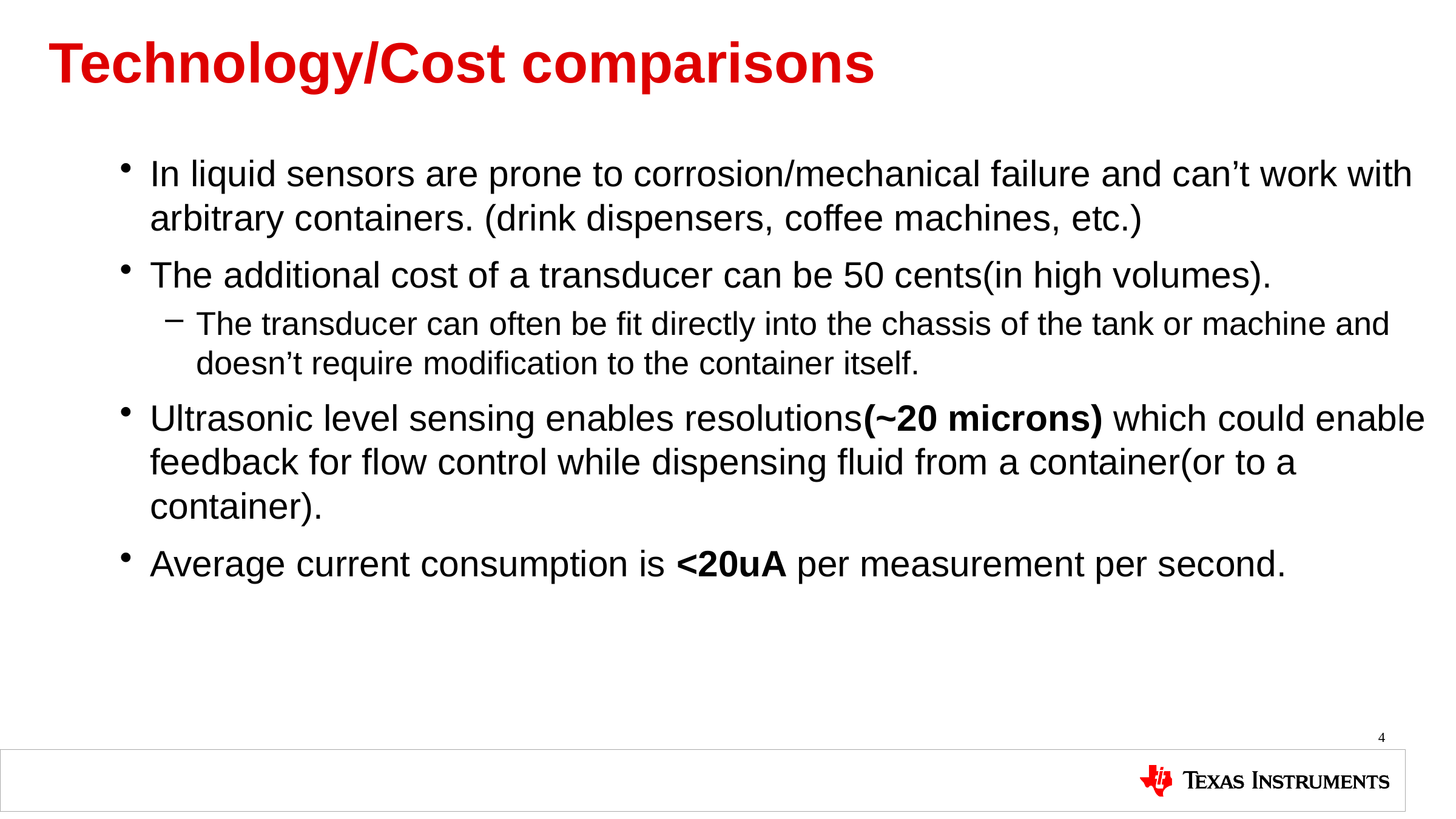

# Technology/Cost comparisons
In liquid sensors are prone to corrosion/mechanical failure and can’t work with arbitrary containers. (drink dispensers, coffee machines, etc.)
The additional cost of a transducer can be 50 cents(in high volumes).
The transducer can often be fit directly into the chassis of the tank or machine and doesn’t require modification to the container itself.
Ultrasonic level sensing enables resolutions(~20 microns) which could enable feedback for flow control while dispensing fluid from a container(or to a container).
Average current consumption is <20uA per measurement per second.

4